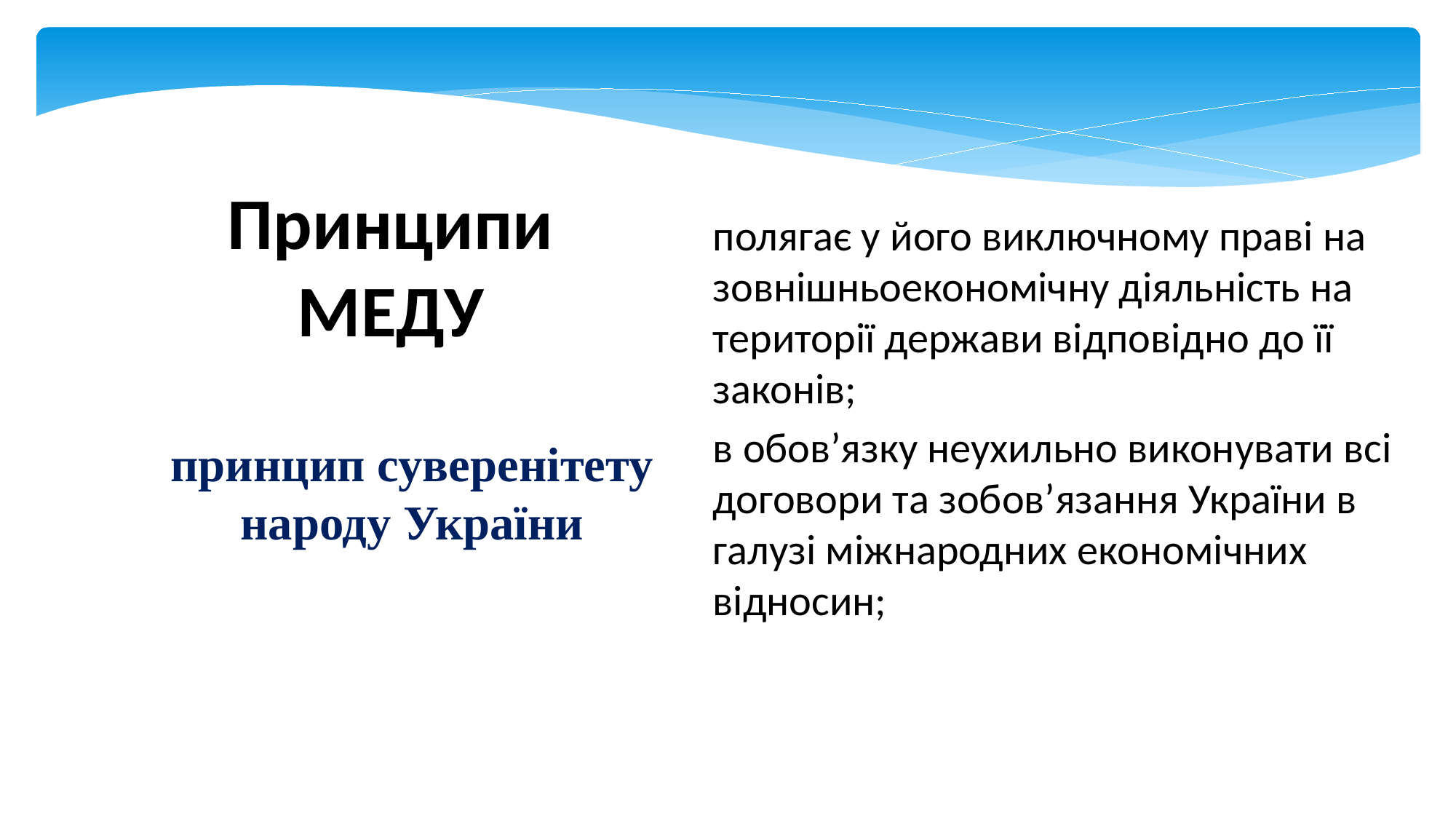

# Принципи МЕДУ
полягає у його виключному праві на зовнішньоекономічну діяльність на території держави відповідно до її законів;
в обов’язку неухильно виконувати всі договори та зобов’язання України в галузі міжнародних економічних відносин;

принцип суверенітету народу України